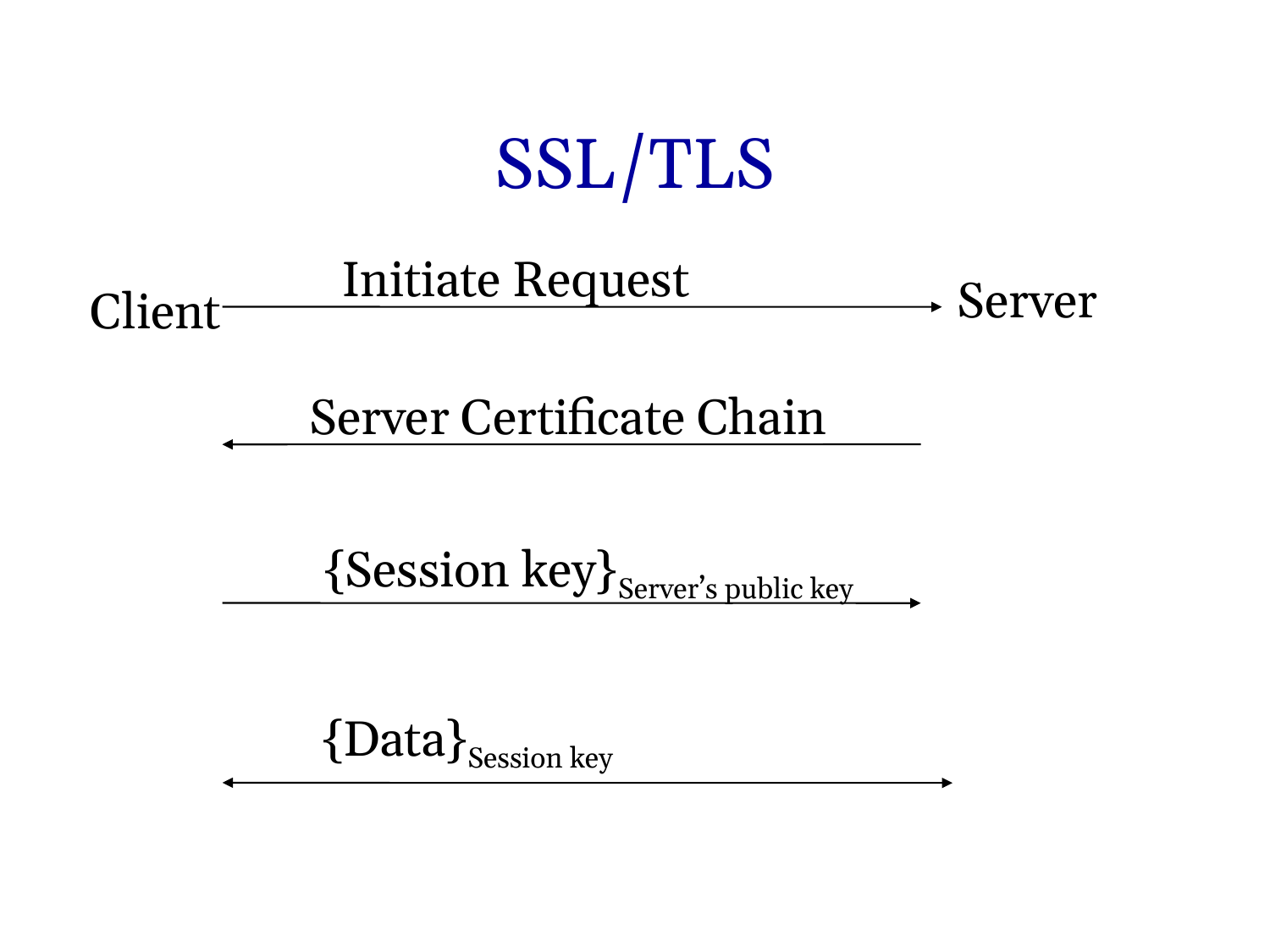

# SSL/TLS
Initiate Request
Server
Client

Server Certificate Chain

{Session key}Server’s public key

{Data}Session key